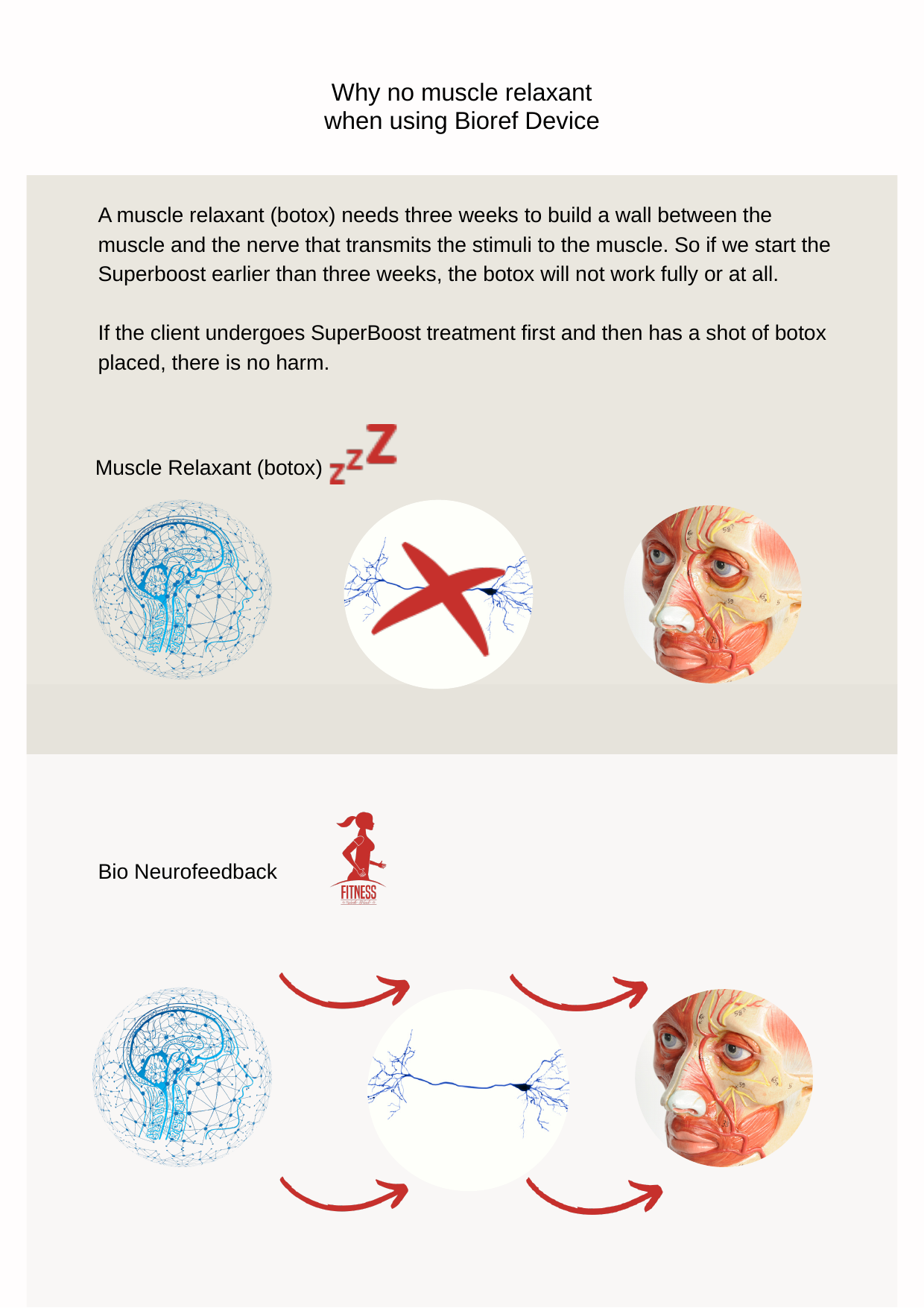

Why no muscle relaxant when using Bioref Device

A muscle relaxant (botox) needs three weeks to build a wall between the muscle and the nerve that transmits the stimuli to the muscle. So if we start the Superboost earlier than three weeks, the botox will not work fully or at all.

If the client undergoes SuperBoost treatment first and then has a shot of botox placed, there is no harm.

Muscle Relaxant (botox)

Bio Neurofeedback